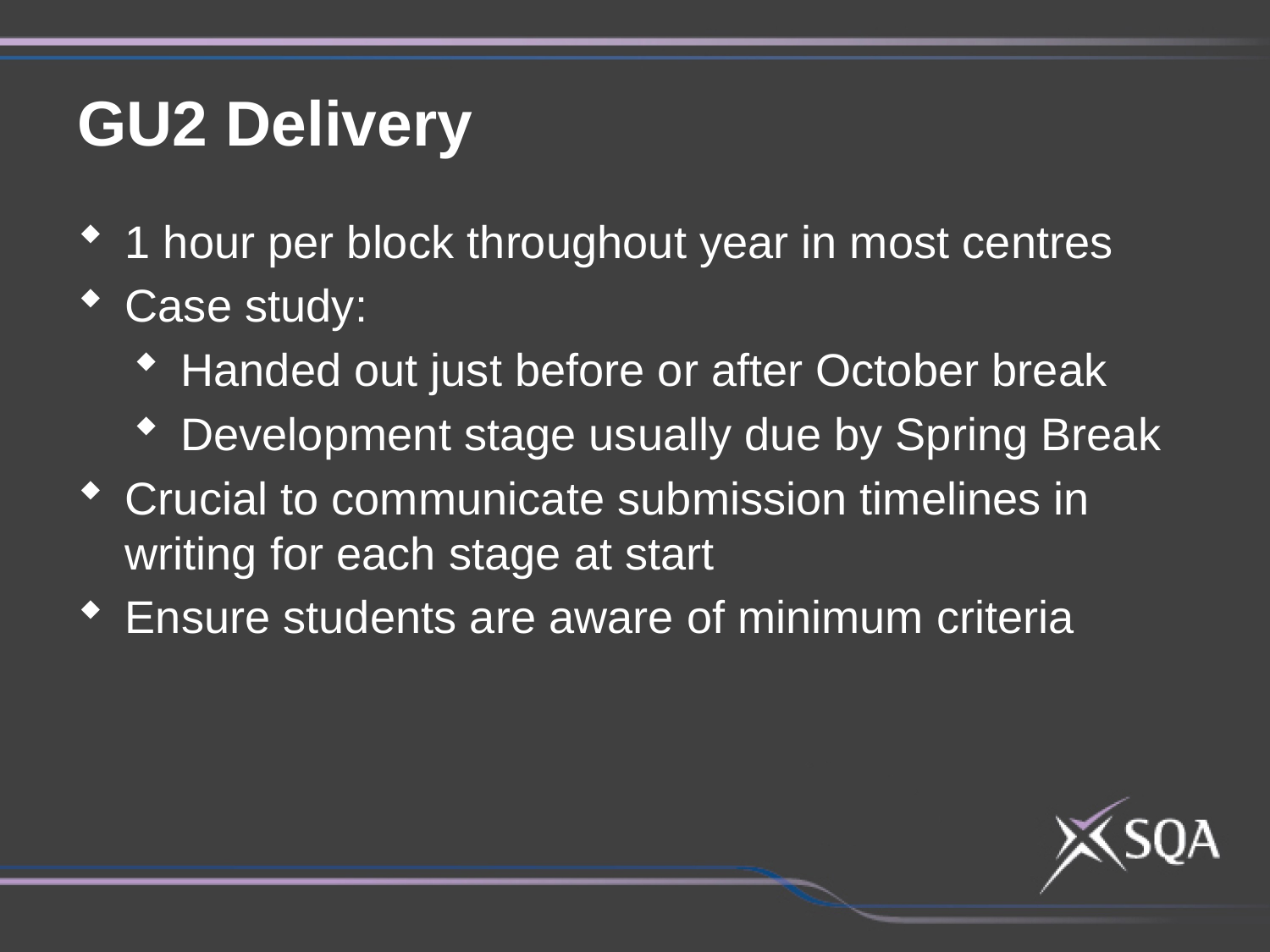

GU2 Delivery
1 hour per block throughout year in most centres
Case study:
Handed out just before or after October break
Development stage usually due by Spring Break
Crucial to communicate submission timelines in writing for each stage at start
Ensure students are aware of minimum criteria